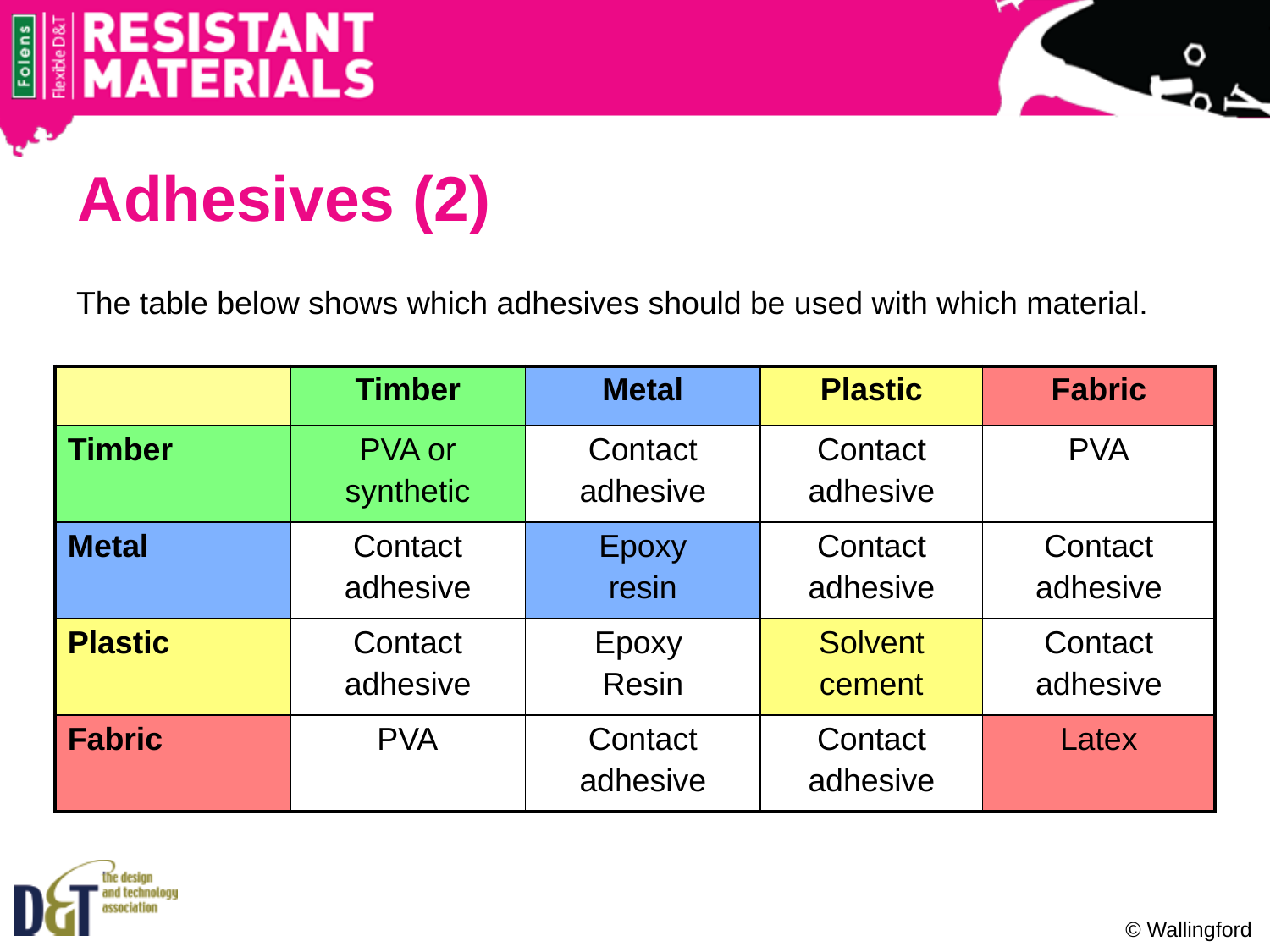

# Adhesives (2)
The table below shows which adhesives should be used with which material.

|  | Timber | Metal | Plastic | Fabric |
| --- | --- | --- | --- | --- |
| Timber | PVA or synthetic | Contact adhesive | Contact adhesive | PVA |
| Metal | Contact adhesive | Epoxy resin | Contact adhesive | Contact adhesive |
| Plastic | Contact adhesive | Epoxy Resin | Solvent cement | Contact adhesive |
| Fabric | PVA | Contact adhesive | Contact adhesive | Latex |
© Wallingford